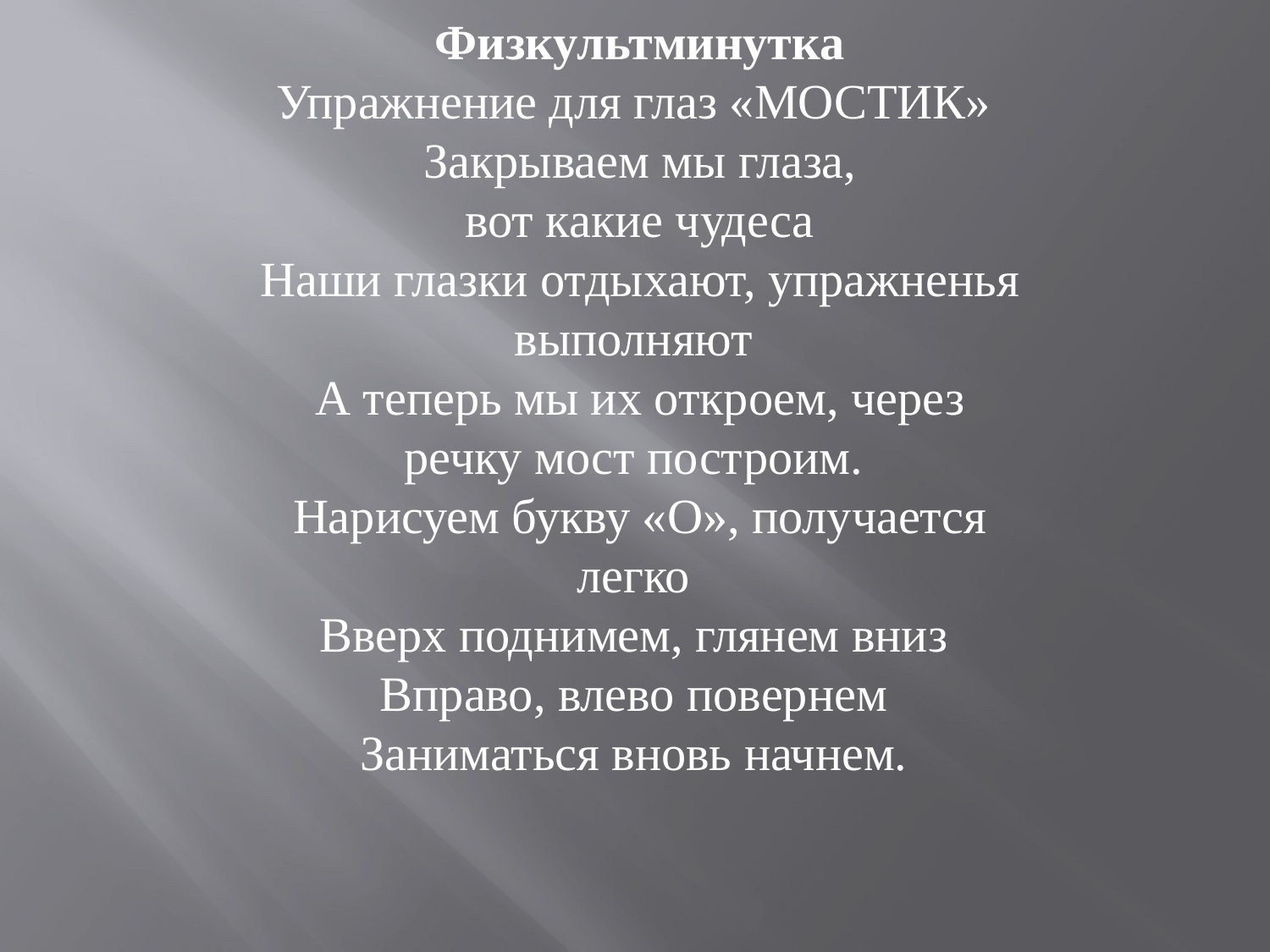

Физкультминутка
Упражнение для глаз «МОСТИК»
Закрываем мы глаза,
 вот какие чудеса
Наши глазки отдыхают, упражненья выполняют
А теперь мы их откроем, через речку мост построим.
Нарисуем букву «О», получается легко
Вверх поднимем, глянем вниз
Вправо, влево повернем
Заниматься вновь начнем.